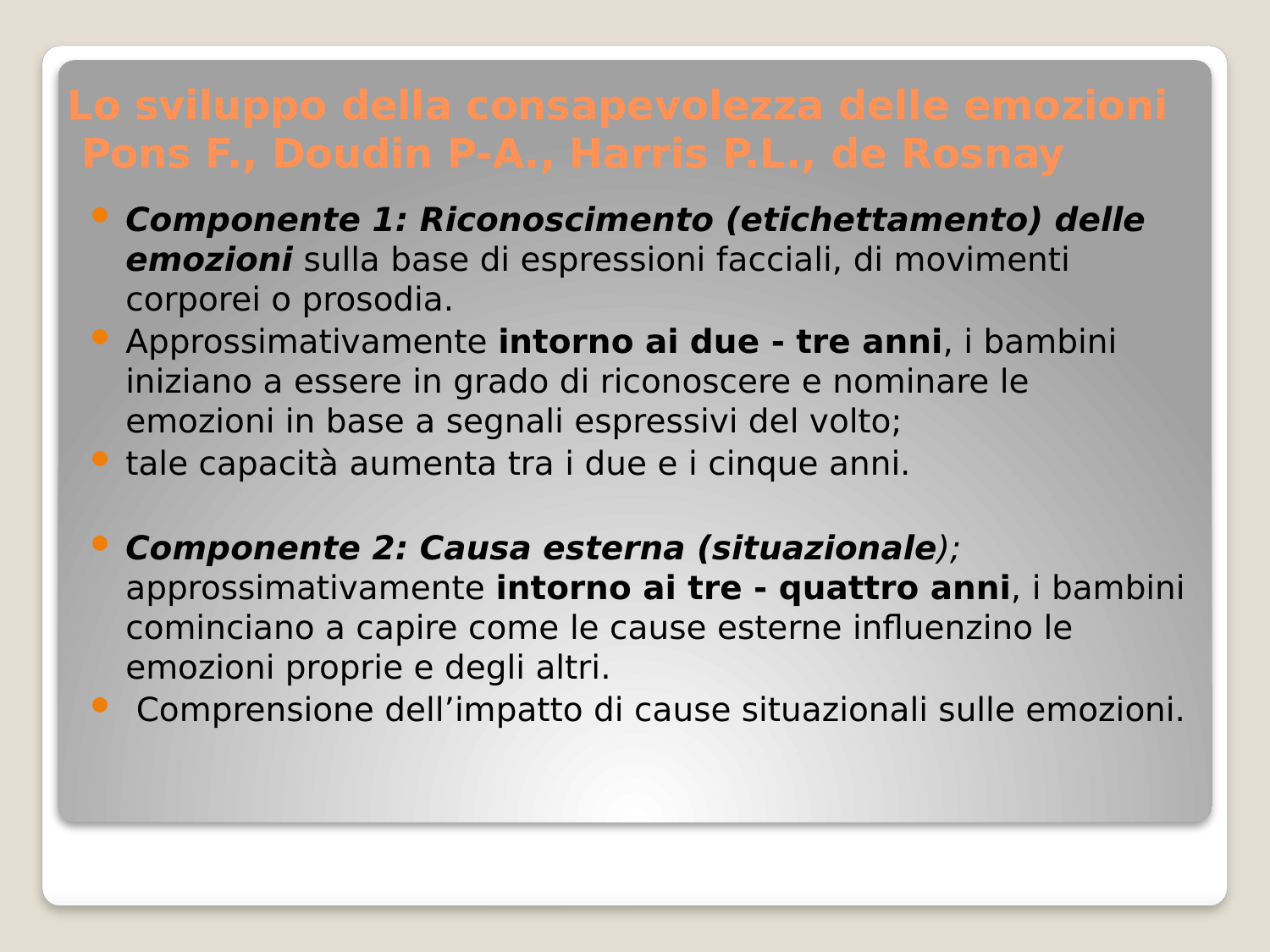

# Lo sviluppo della consapevolezza delle emozioni Pons F., Doudin P-A., Harris P.L., de Rosnay
Componente 1: Riconoscimento (etichettamento) delle emozioni sulla base di espressioni facciali, di movimenti corporei o prosodia.
Approssimativamente intorno ai due - tre anni, i bambini iniziano a essere in grado di riconoscere e nominare le emozioni in base a segnali espressivi del volto;
tale capacità aumenta tra i due e i cinque anni.

Componente 2: Causa esterna (situazionale); approssimativamente intorno ai tre - quattro anni, i bambini cominciano a capire come le cause esterne influenzino le emozioni proprie e degli altri.
 Comprensione dell’impatto di cause situazionali sulle emozioni.